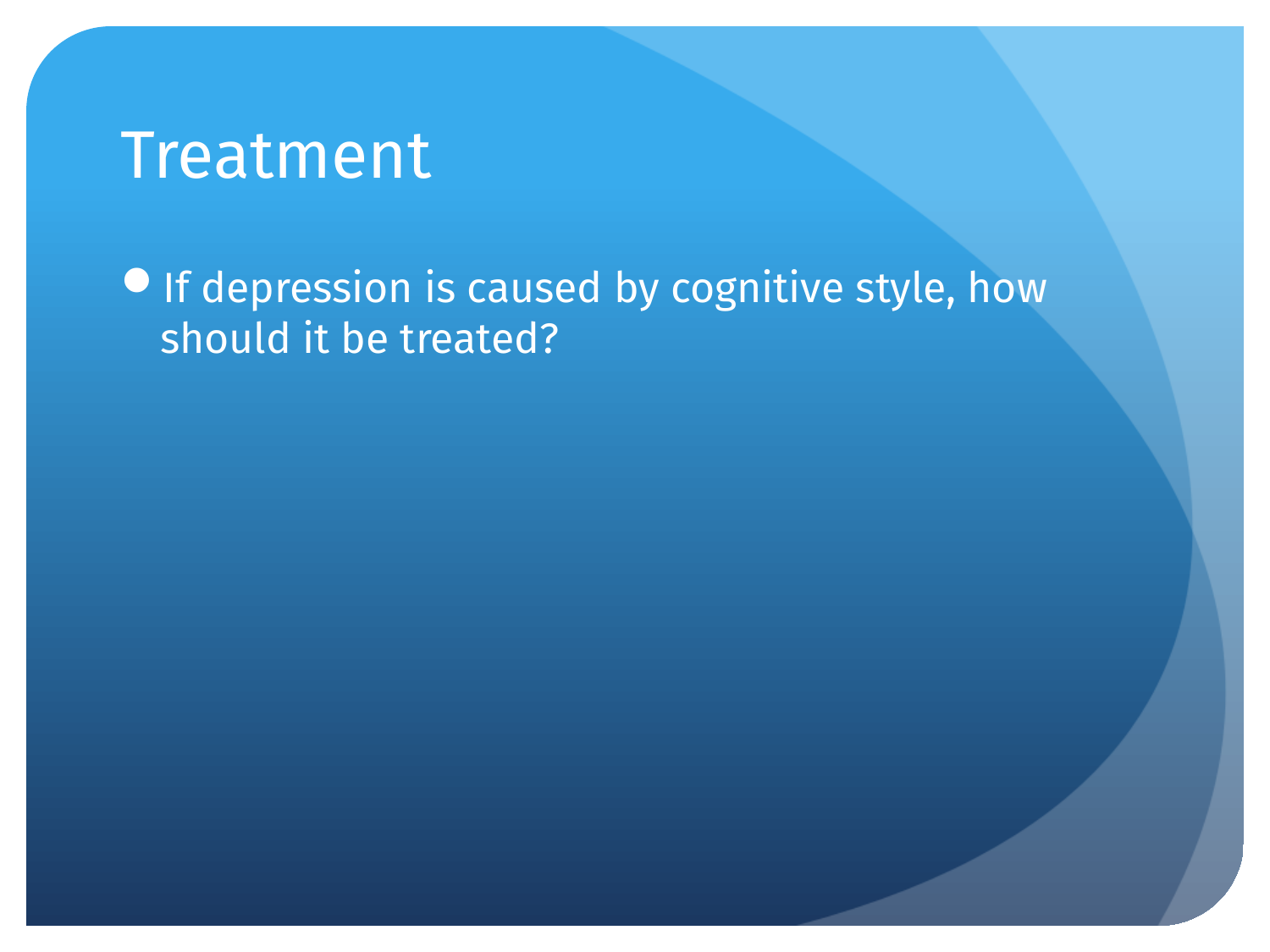

# Treatment
If depression is caused by cognitive style, how should it be treated?